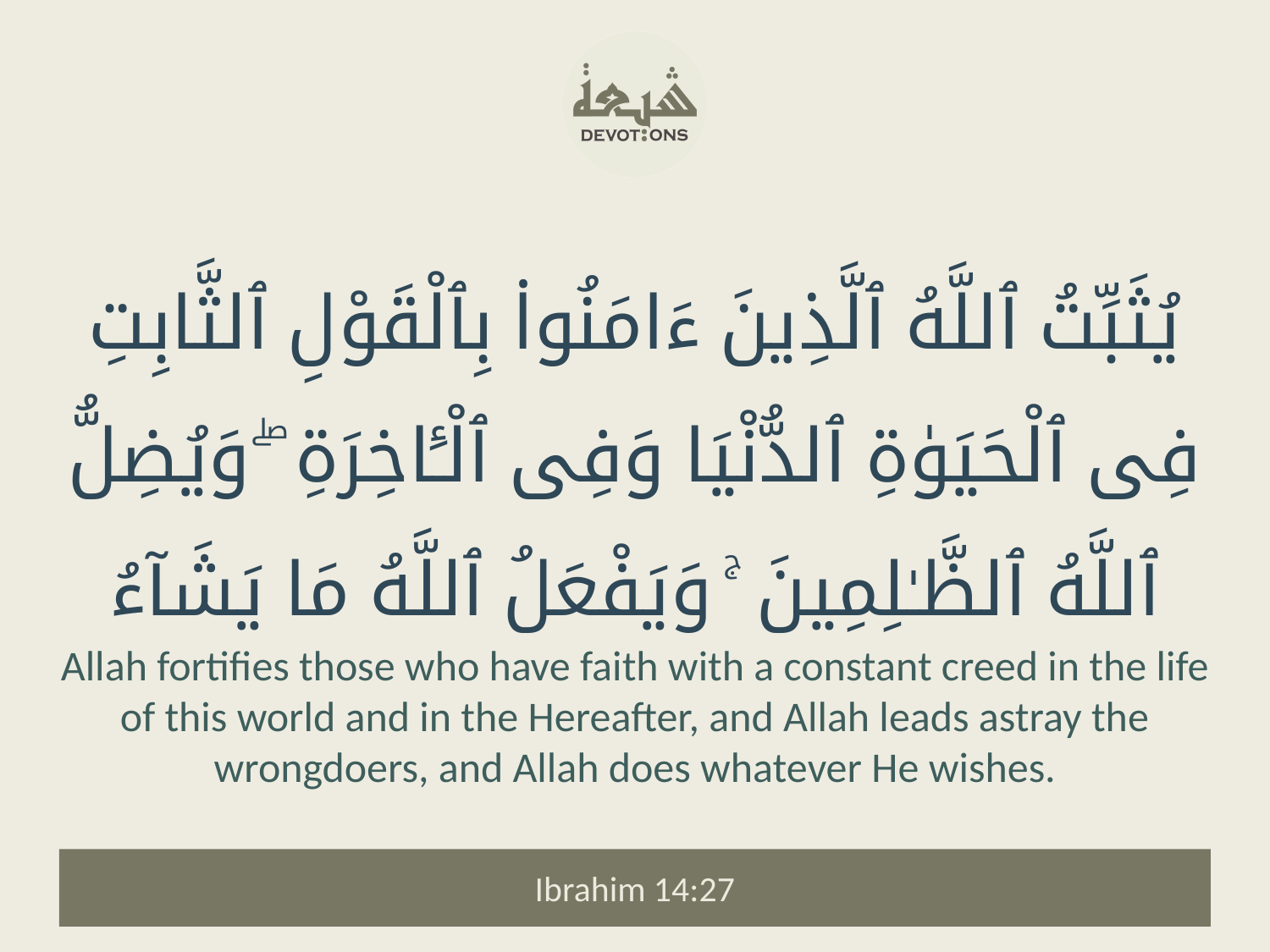

يُثَبِّتُ ٱللَّهُ ٱلَّذِينَ ءَامَنُوا۟ بِٱلْقَوْلِ ٱلثَّابِتِ فِى ٱلْحَيَوٰةِ ٱلدُّنْيَا وَفِى ٱلْـَٔاخِرَةِ ۖ وَيُضِلُّ ٱللَّهُ ٱلظَّـٰلِمِينَ ۚ وَيَفْعَلُ ٱللَّهُ مَا يَشَآءُ
Allah fortifies those who have faith with a constant creed in the life of this world and in the Hereafter, and Allah leads astray the wrongdoers, and Allah does whatever He wishes.
Ibrahim 14:27